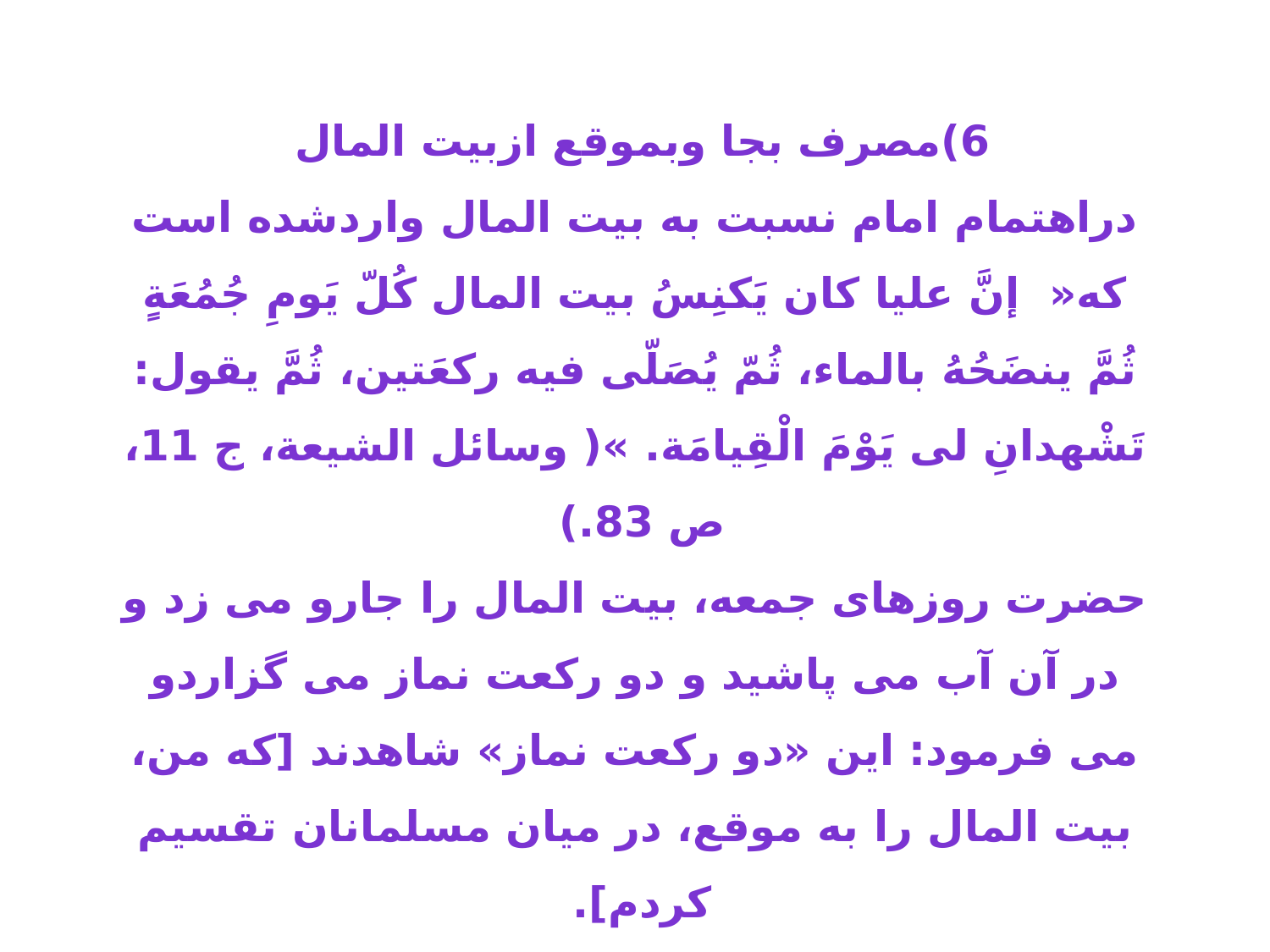

6)مصرف بجا وبموقع ازبیت المال
دراهتمام امام نسبت به بیت المال واردشده است که«  إنَّ عليا كان يَكنِسُ بيت المال كُلّ يَومِ جُمُعَةٍ ثُمَّ ينضَحُهُ بالماء، ثُمّ يُصَلّى فيه ركعَتين، ثُمَّ يقول: تَشْهدانِ لى يَوْمَ الْقِيامَة. »( وسائل الشيعة، ج 11، ص 83.)
حضرت روزهاى جمعه، بيت المال را جارو مى زد و در آن آب مى پاشيد و دو ركعت نماز مى گزاردو مى فرمود: اين «دو ركعت نماز» شاهدند [كه من، بيت المال را به موقع، در ميان مسلمانان تقسيم كردم].